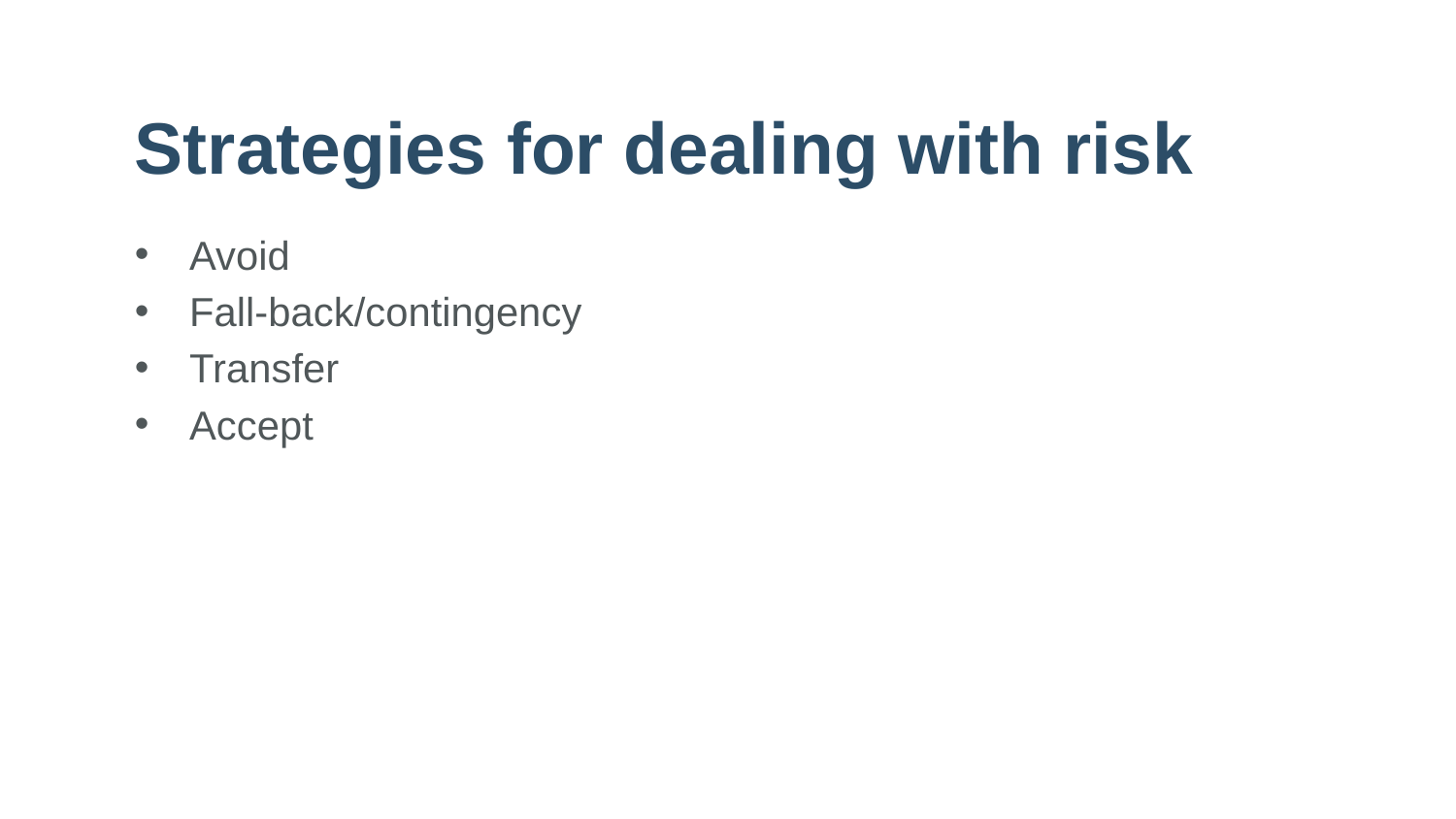

# Strategies for dealing with risk
Avoid
Fall-back/contingency
Transfer
Accept